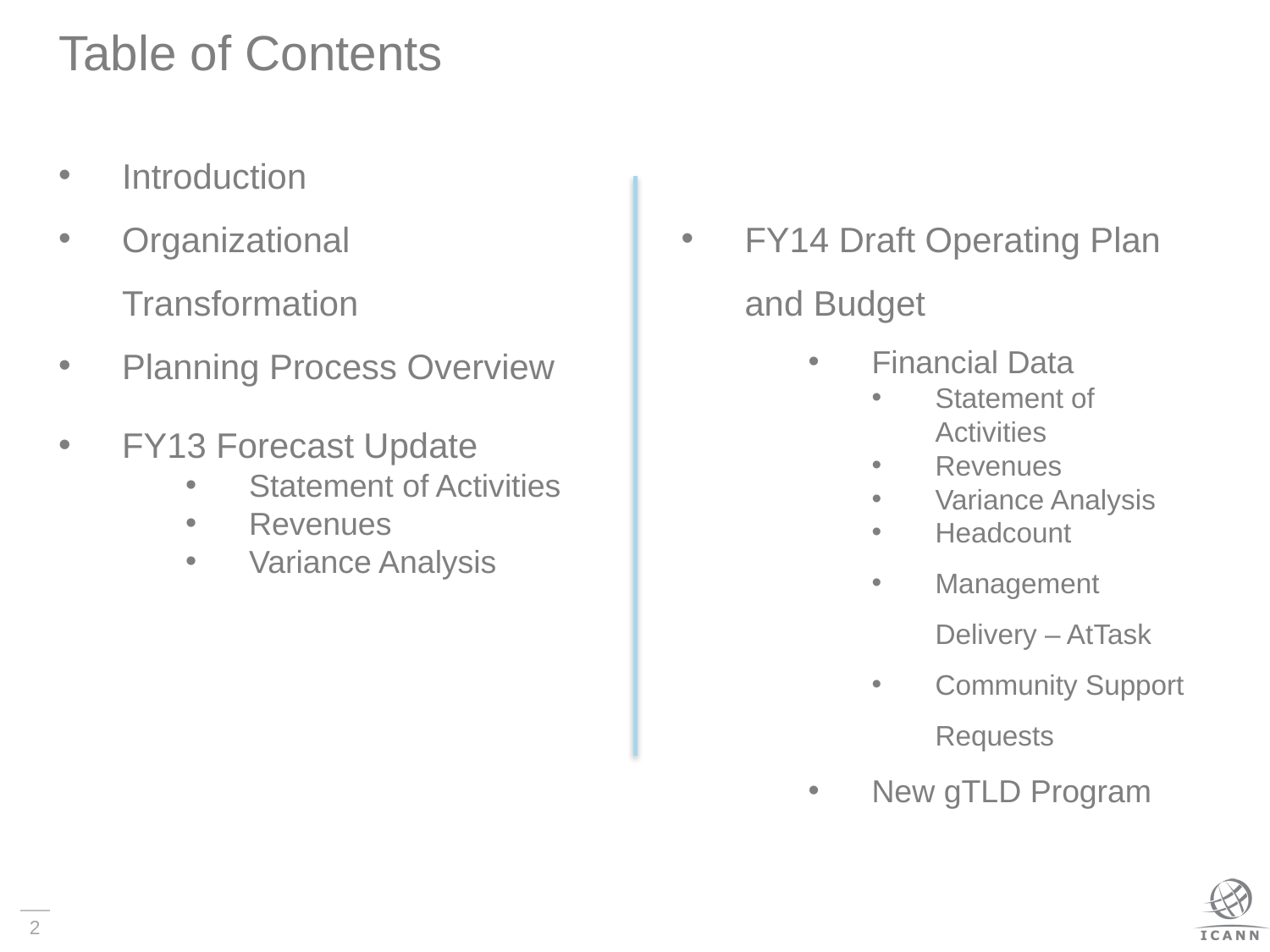

# Table of Contents
Introduction
Organizational Transformation
Planning Process Overview

FY13 Forecast Update
Statement of Activities
Revenues
Variance Analysis

FY14 Draft Operating Plan and Budget
Financial Data
Statement of Activities
Revenues
Variance Analysis
Headcount
Management Delivery – AtTask
Community Support Requests
New gTLD Program